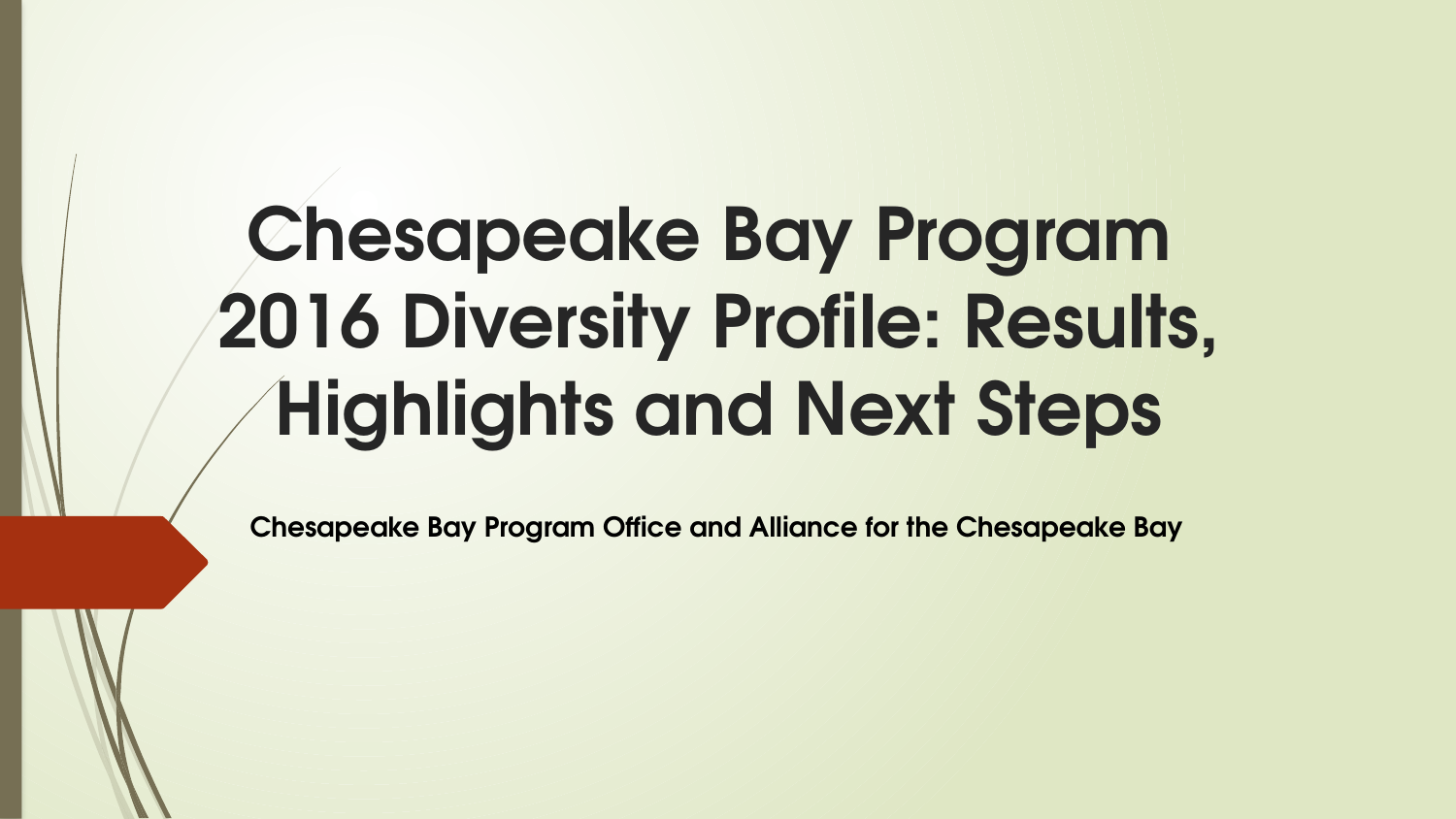

# Chesapeake Bay Program 2016 Diversity Profile: Results, Highlights and Next Steps
 Chesapeake Bay Program Office and Alliance for the Chesapeake Bay